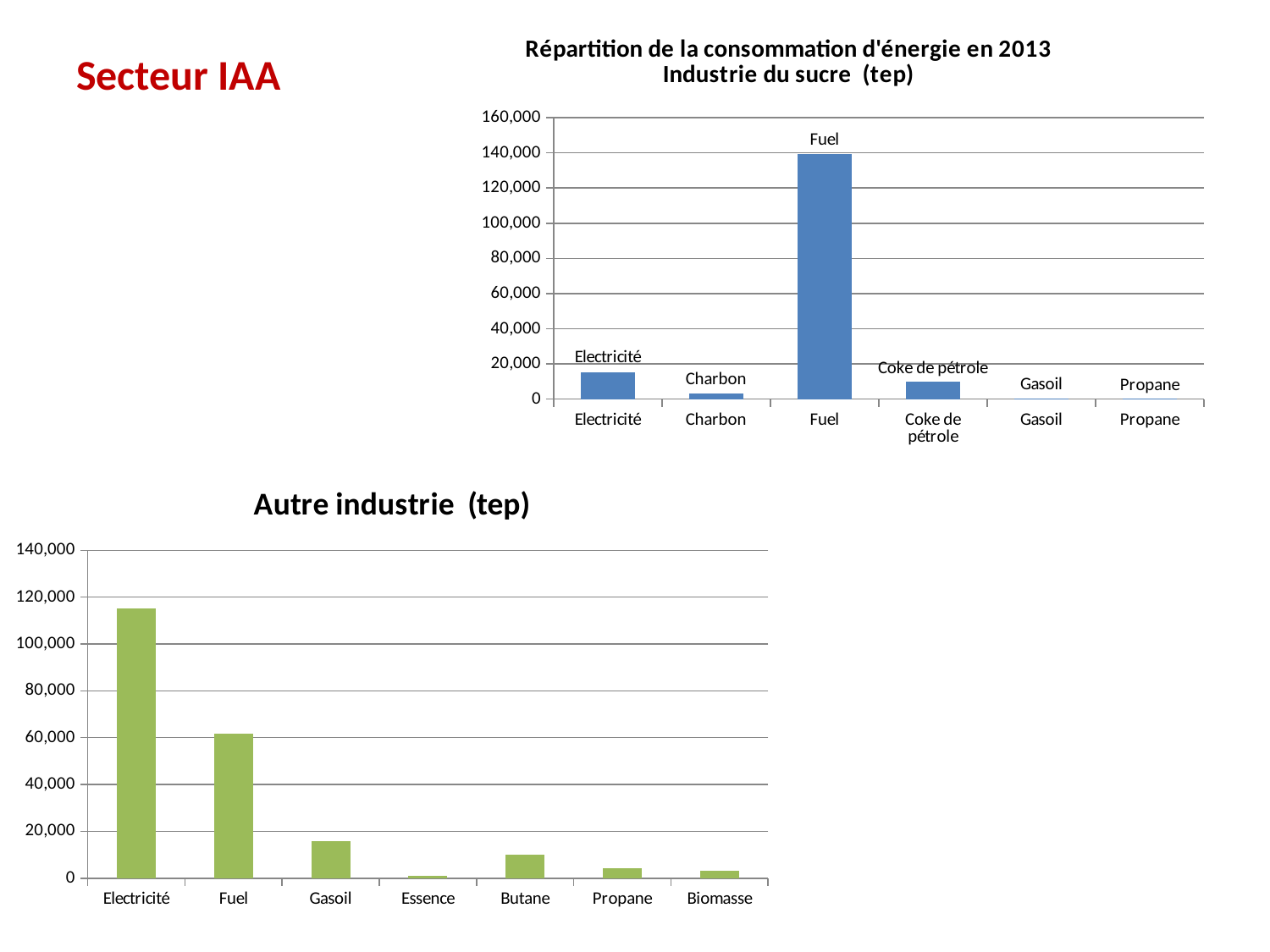

### Chart: Répartition de la consommation d'énergie en 2013 Industrie du sucre  (tep)

| Category | Industrie du sucre |
|---|---|
| Electricité | 15464.0 |
| Charbon | 3102.0 |
| Fuel | 139219.0 |
| Coke de pétrole | 9716.0 |
| Gasoil | 136.0 |
| Propane | 98.0 |
Secteur IAA

### Chart: Autre industrie  (tep)

| Category | Autre industrie |
|---|---|
| Electricité | 115035.0 |
| Fuel | 61623.0 |
| Gasoil | 15740.0 |
| Essence | 843.0 |
| Butane | 9988.0 |
| Propane | 4092.0 |
| Biomasse | 3125.0 |